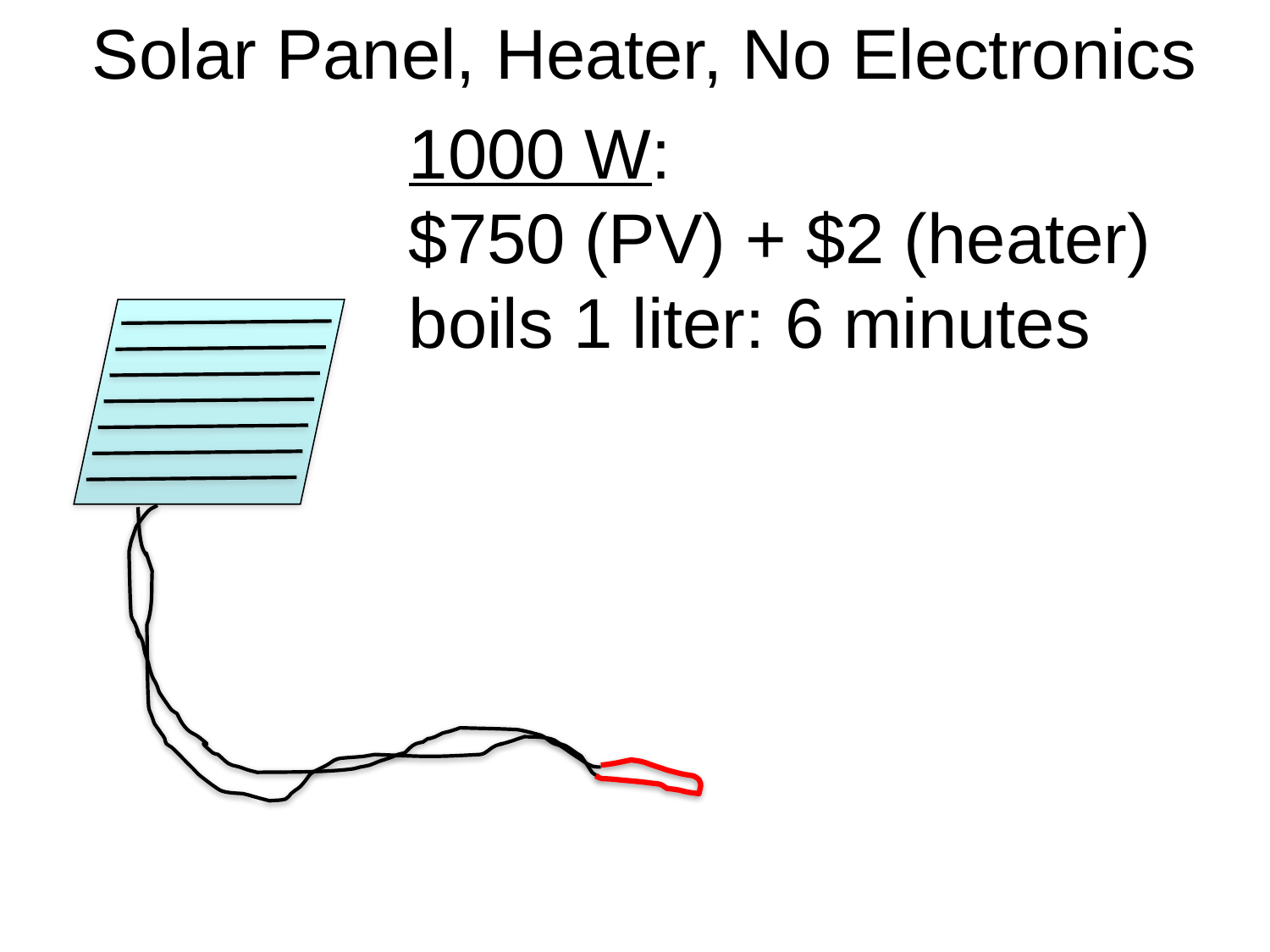

Solar Panel, Heater, No Electronics
1000 W:
$750 (PV) + $2 (heater)
boils 1 liter: 6 minutes